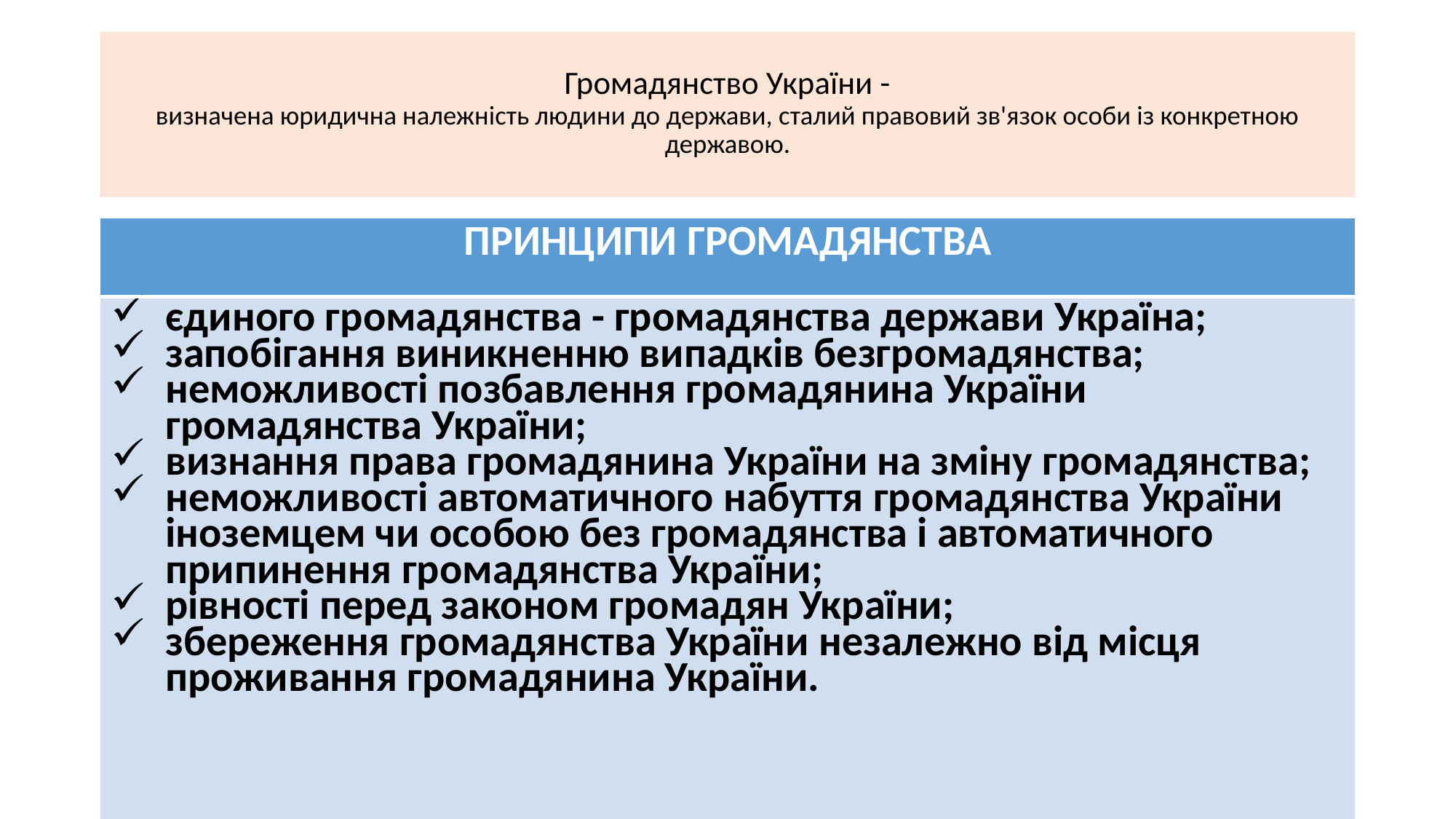

# Громадянство України - визначена юридична належність людини до держави, сталий правовий зв'язок особи із конкретною державою.
| ПРИНЦИПИ ГРОМАДЯНСТВА |
| --- |
| єдиного громадянства - громадянства держави Україна; запобігання виникненню випадків безгромадянства; неможливості позбавлення громадянина України громадянства України; визнання права громадянина України на зміну громадянства; неможливості автоматичного набуття громадянства України іноземцем чи особою без громадянства і автоматичного припинення громадянства України; рівності перед законом громадян України; збереження громадянства України незалежно від місця проживання громадянина України. |